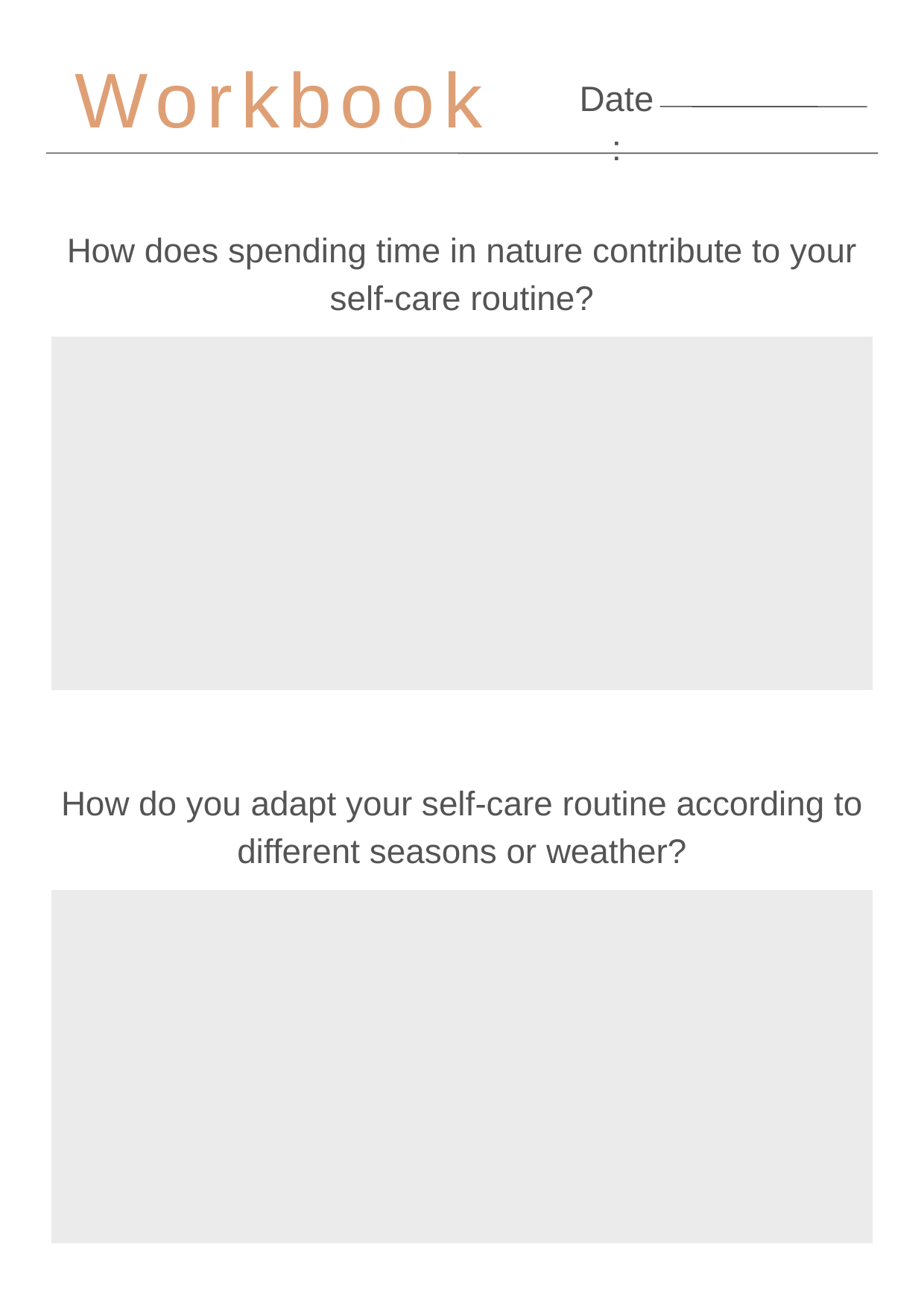

Workbook
Date:

How does spending time in nature contribute to your self-care routine?

How do you adapt your self-care routine according to different seasons or weather?